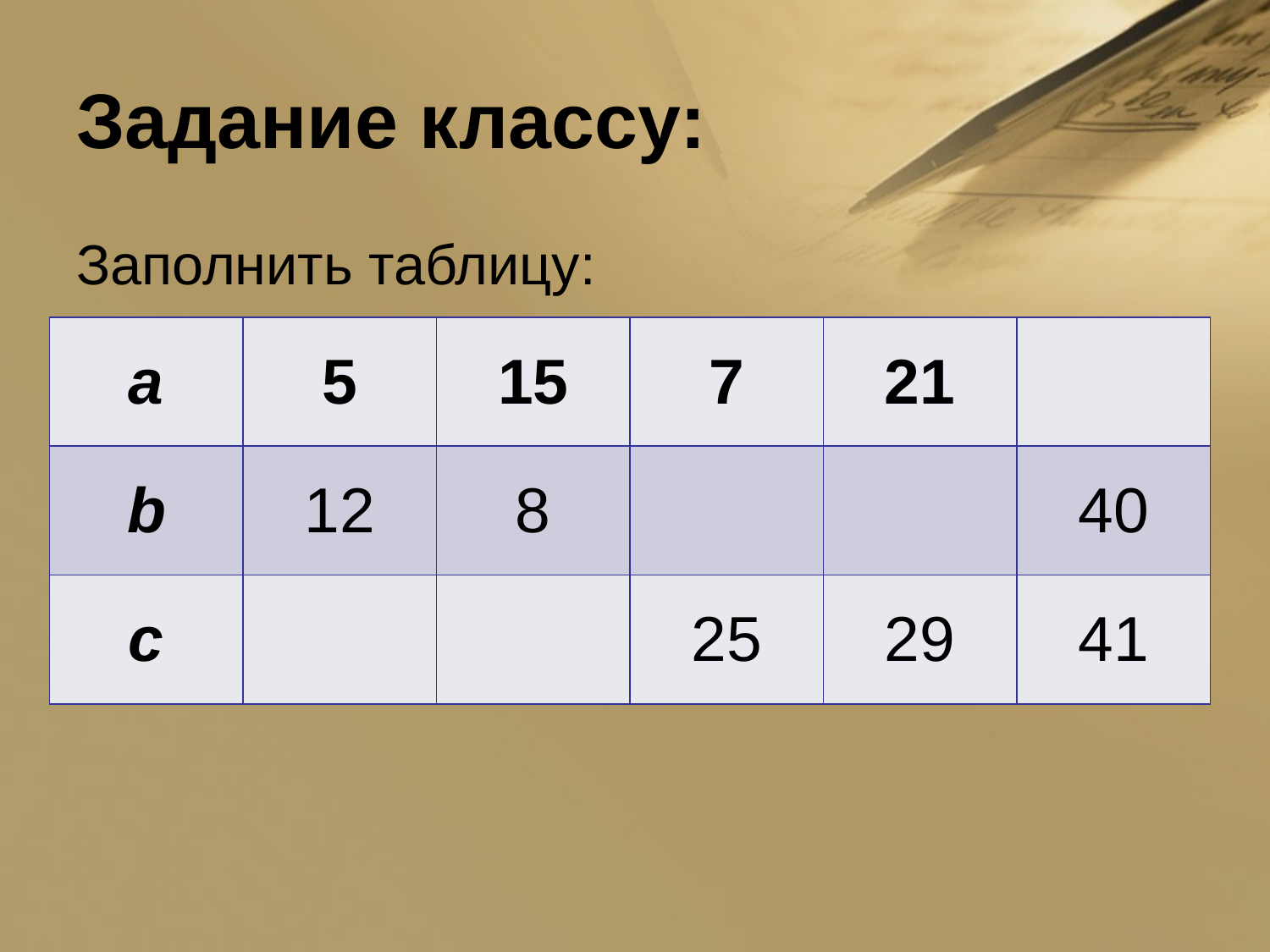

# Задание классу:
Заполнить таблицу:

| а | 5 | 15 | 7 | 21 |  |
| --- | --- | --- | --- | --- | --- |
| b | 12 | 8 |  |  | 40 |
| c |  |  | 25 | 29 | 41 |